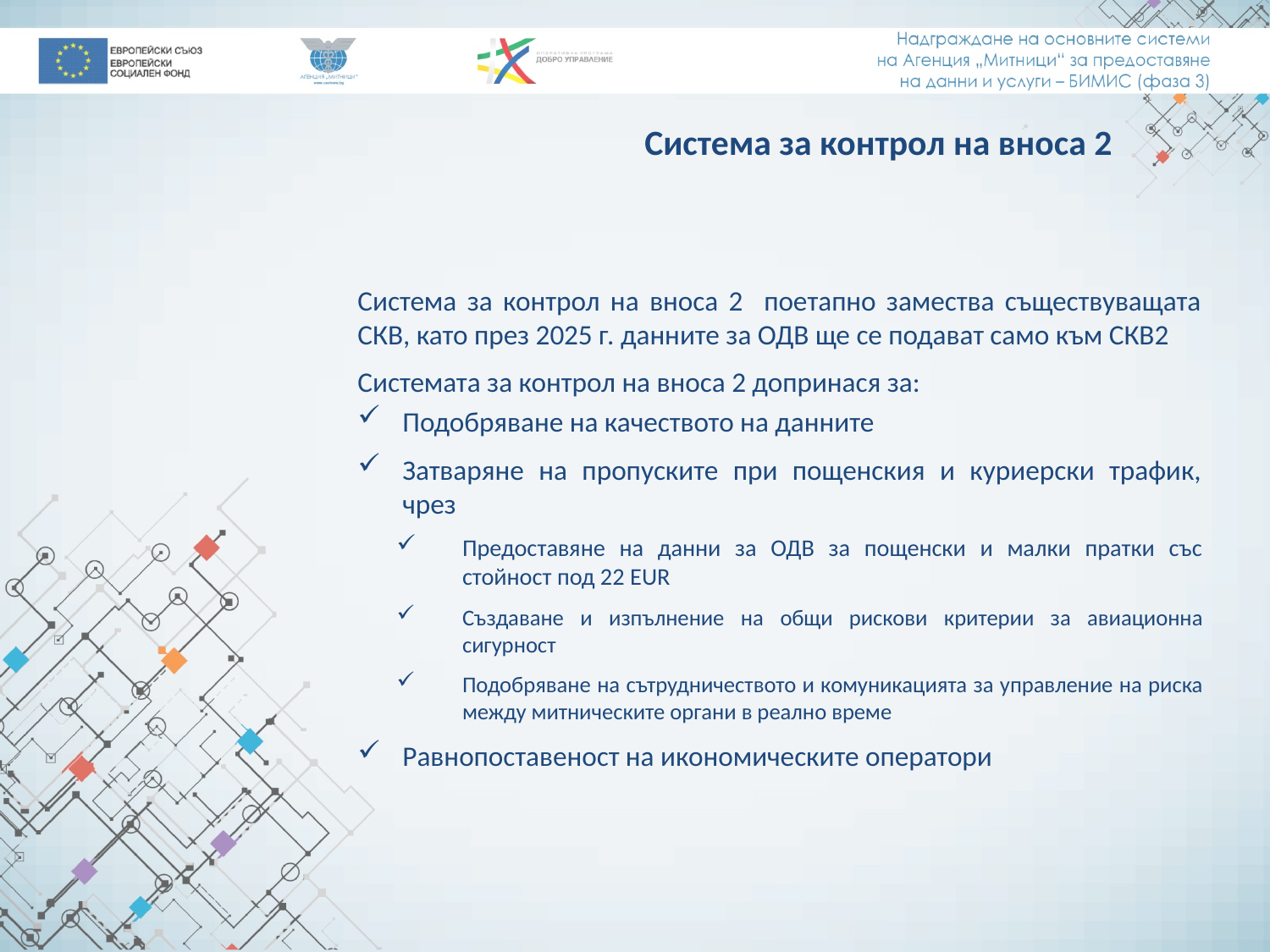

# Система за контрол на вноса 2
Система за контрол на вноса 2  поетапно замества съществуващата СКВ, като през 2025 г. данните за ОДВ ще се подават само към СКВ2
Системата за контрол на вноса 2 допринася за:
Подобряване на качеството на данните
Затваряне на пропуските при пощенския и куриерски трафик, чрез
Предоставяне на данни за ОДВ за пощенски и малки пратки със стойност под 22 EUR
Създаване и изпълнение на общи рискови критерии за авиационна сигурност
Подобряване на сътрудничеството и комуникацията за управление на риска между митническите органи в реално време
Равнопоставеност на икономическите оператори